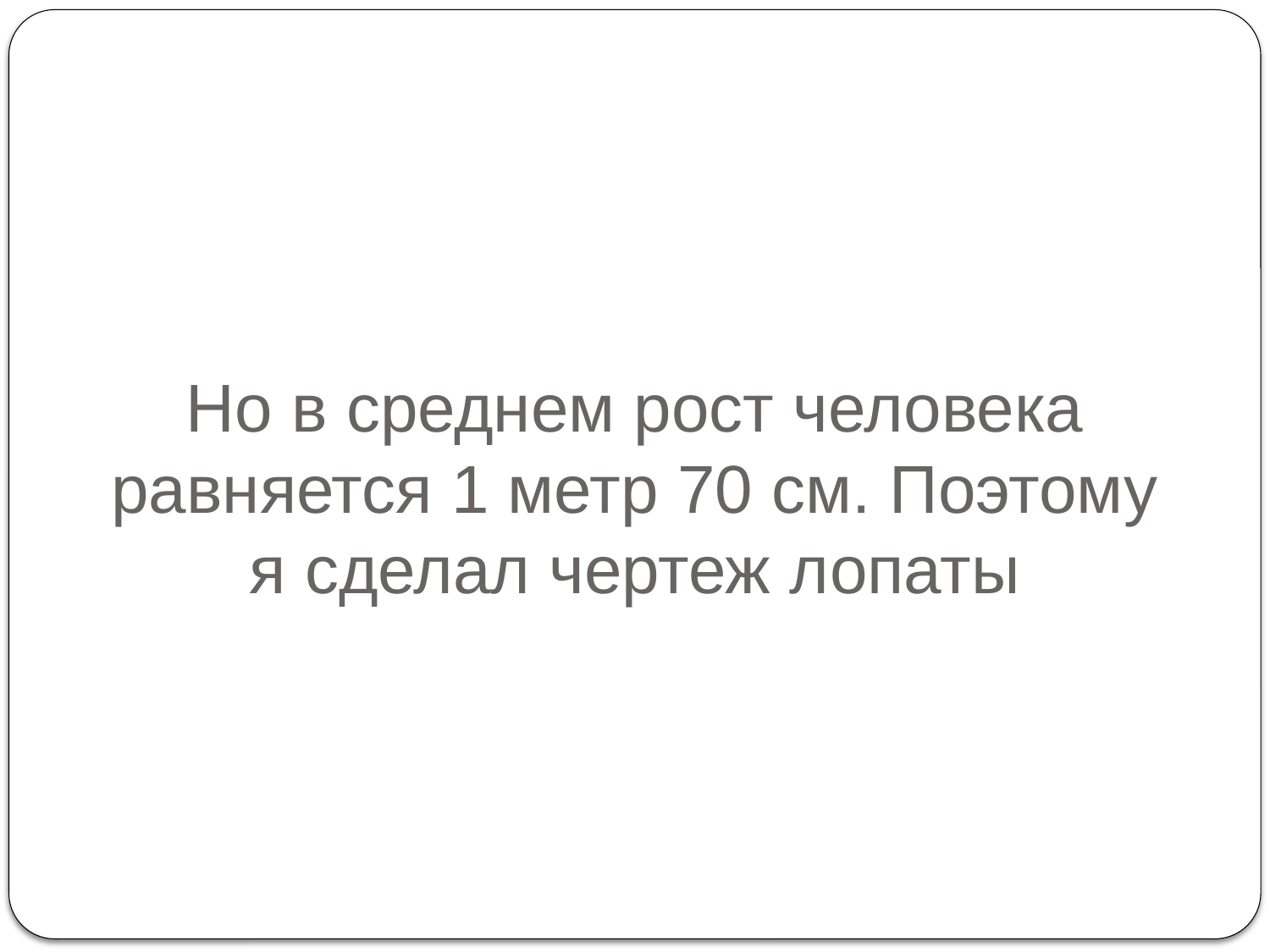

# Но в среднем рост человека равняется 1 метр 70 см. Поэтому я сделал чертеж лопаты